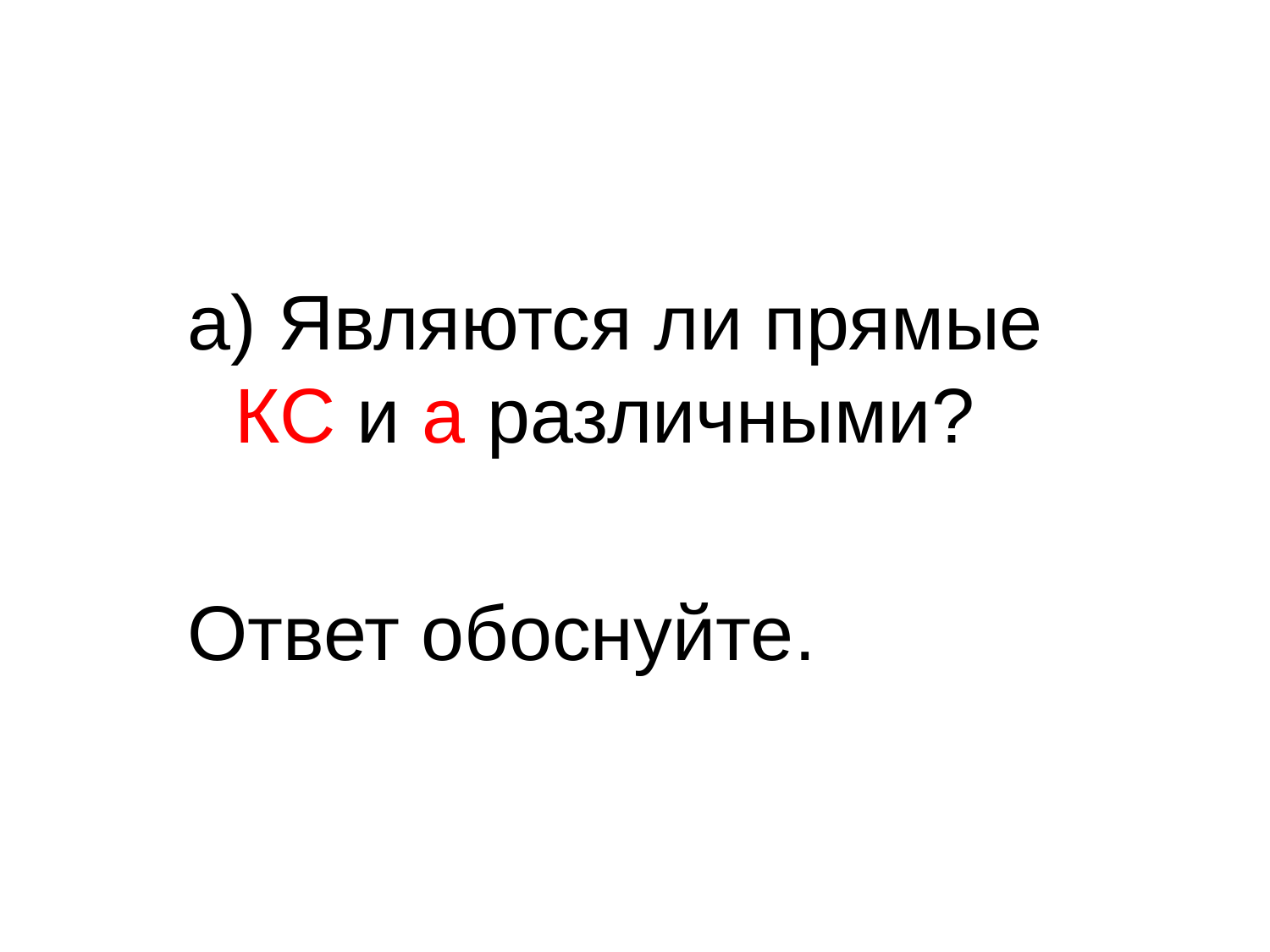

а) Являются ли прямые
КС и а различными?

Ответ обоснуйте.